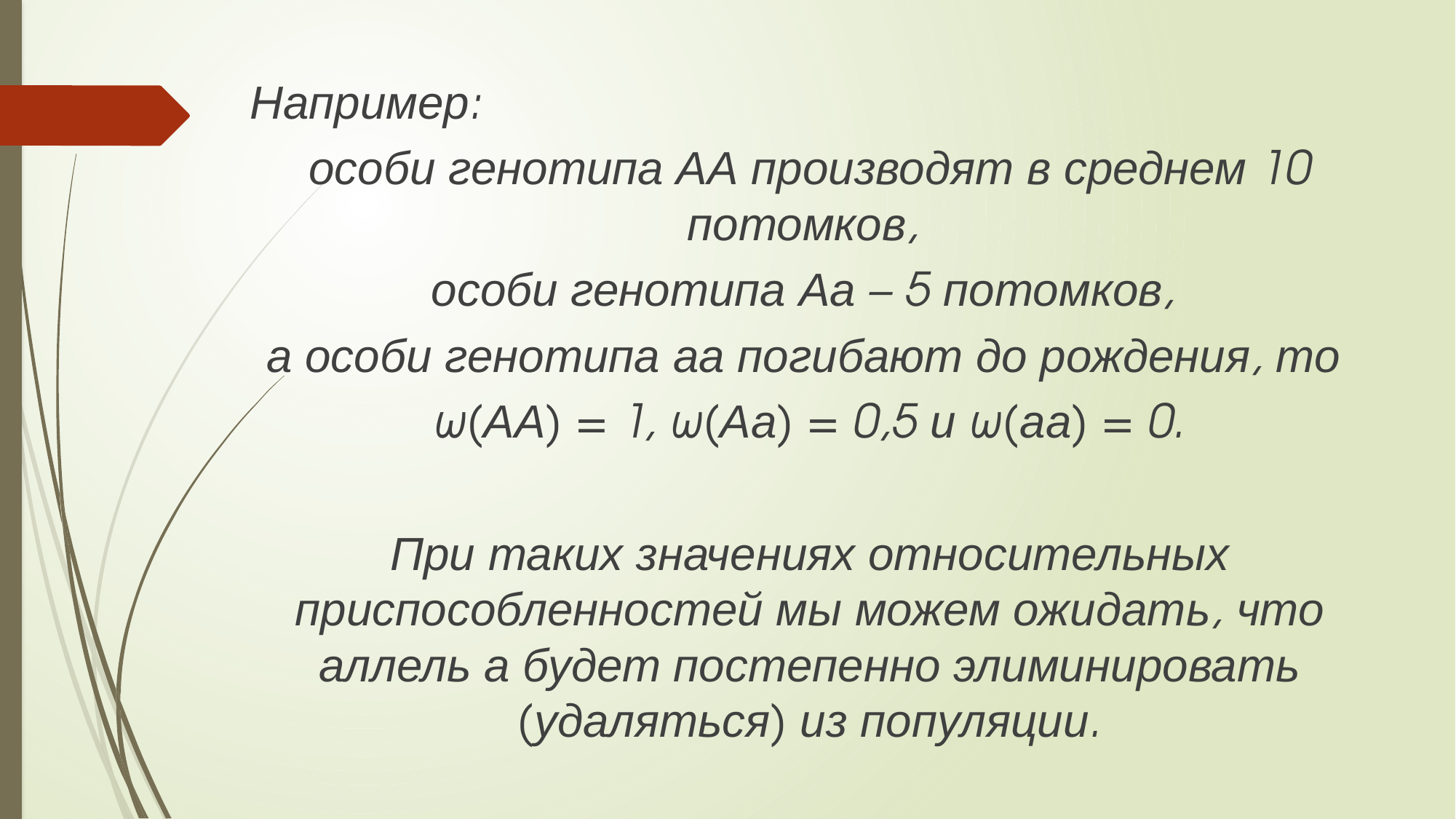

Например:
особи генотипа АА производят в среднем 10 потомков,
особи генотипа Аа – 5 потомков,
а особи генотипа аа погибают до рождения, то
ω(АА) = 1, ω(Аа) = 0,5 и ω(аа) = 0.

При таких значениях относительных приспособленностей мы можем ожидать, что аллель а будет постепенно элиминировать (удаляться) из популяции.